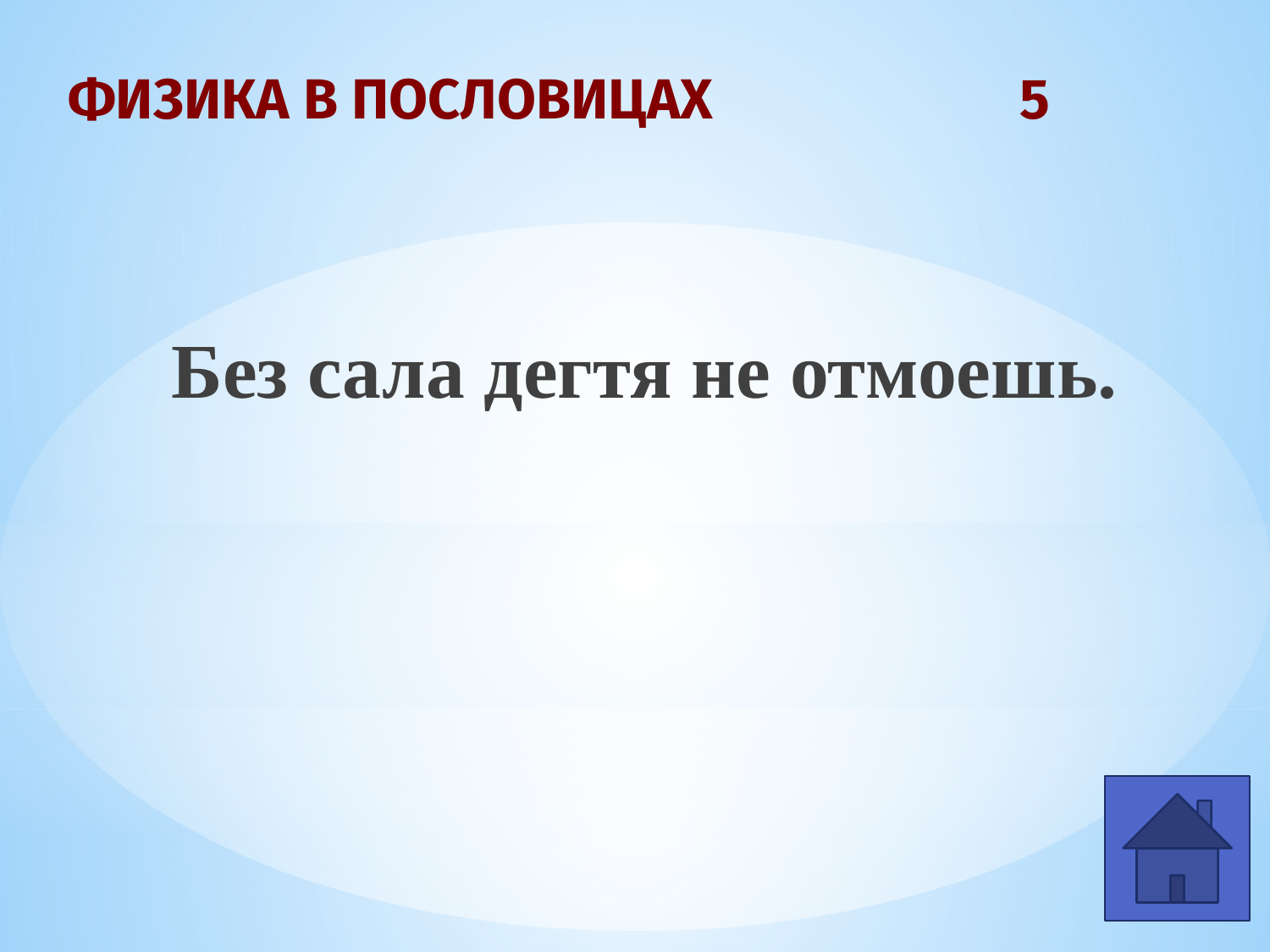

# ФИЗИКА В ПОСЛОВИЦАХ                       5

Без сала дегтя не отмоешь.